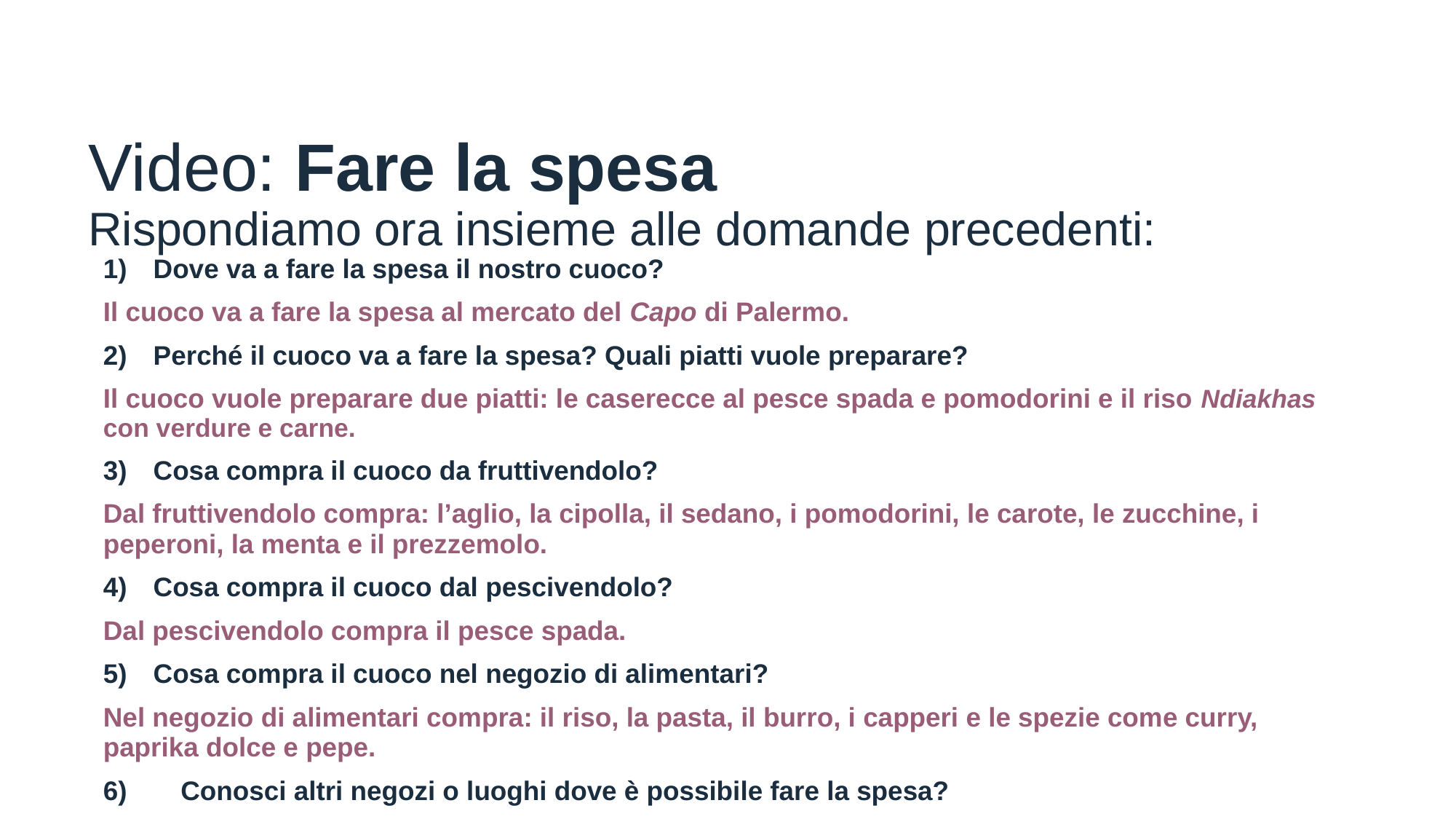

# Video: Fare la spesa Rispondiamo ora insieme alle domande precedenti:
Dove va a fare la spesa il nostro cuoco?
Il cuoco va a fare la spesa al mercato del Capo di Palermo.
Perché il cuoco va a fare la spesa? Quali piatti vuole preparare?
Il cuoco vuole preparare due piatti: le caserecce al pesce spada e pomodorini e il riso Ndiakhas con verdure e carne.
Cosa compra il cuoco da fruttivendolo?
Dal fruttivendolo compra: l’aglio, la cipolla, il sedano, i pomodorini, le carote, le zucchine, i peperoni, la menta e il prezzemolo.
Cosa compra il cuoco dal pescivendolo?
Dal pescivendolo compra il pesce spada.
Cosa compra il cuoco nel negozio di alimentari?
Nel negozio di alimentari compra: il riso, la pasta, il burro, i capperi e le spezie come curry, paprika dolce e pepe.
6)	Conosci altri negozi o luoghi dove è possibile fare la spesa?